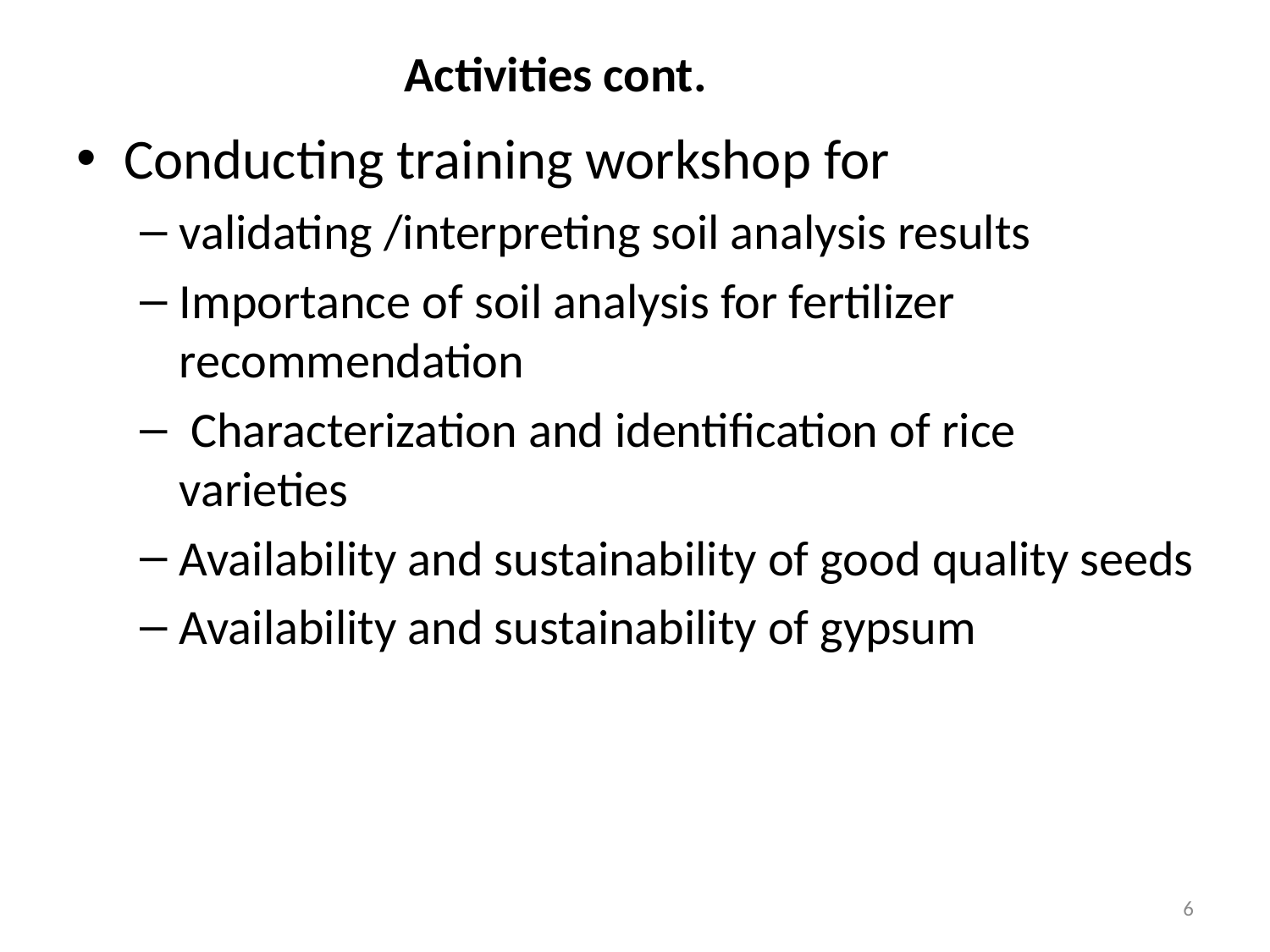

# Activities cont.
Conducting training workshop for
validating /interpreting soil analysis results
Importance of soil analysis for fertilizer recommendation
 Characterization and identification of rice varieties
Availability and sustainability of good quality seeds
Availability and sustainability of gypsum
6